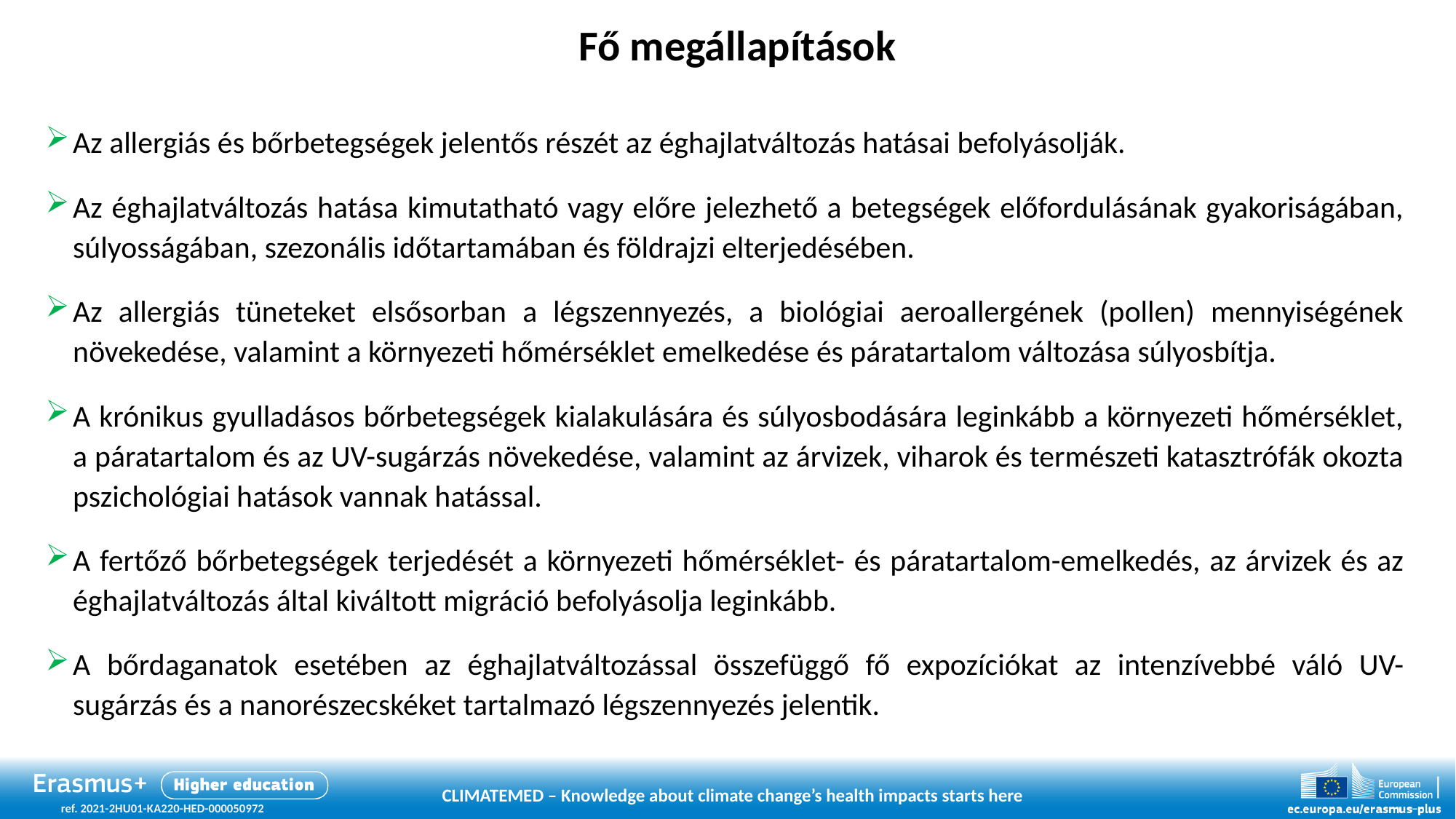

# Fő megállapítások
Az allergiás és bőrbetegségek jelentős részét az éghajlatváltozás hatásai befolyásolják.
Az éghajlatváltozás hatása kimutatható vagy előre jelezhető a betegségek előfordulásának gyakoriságában, súlyosságában, szezonális időtartamában és földrajzi elterjedésében.
Az allergiás tüneteket elsősorban a légszennyezés, a biológiai aeroallergének (pollen) mennyiségének növekedése, valamint a környezeti hőmérséklet emelkedése és páratartalom változása súlyosbítja.
A krónikus gyulladásos bőrbetegségek kialakulására és súlyosbodására leginkább a környezeti hőmérséklet, a páratartalom és az UV-sugárzás növekedése, valamint az árvizek, viharok és természeti katasztrófák okozta pszichológiai hatások vannak hatással.
A fertőző bőrbetegségek terjedését a környezeti hőmérséklet- és páratartalom-emelkedés, az árvizek és az éghajlatváltozás által kiváltott migráció befolyásolja leginkább.
A bőrdaganatok esetében az éghajlatváltozással összefüggő fő expozíciókat az intenzívebbé váló UV-sugárzás és a nanorészecskéket tartalmazó légszennyezés jelentik.